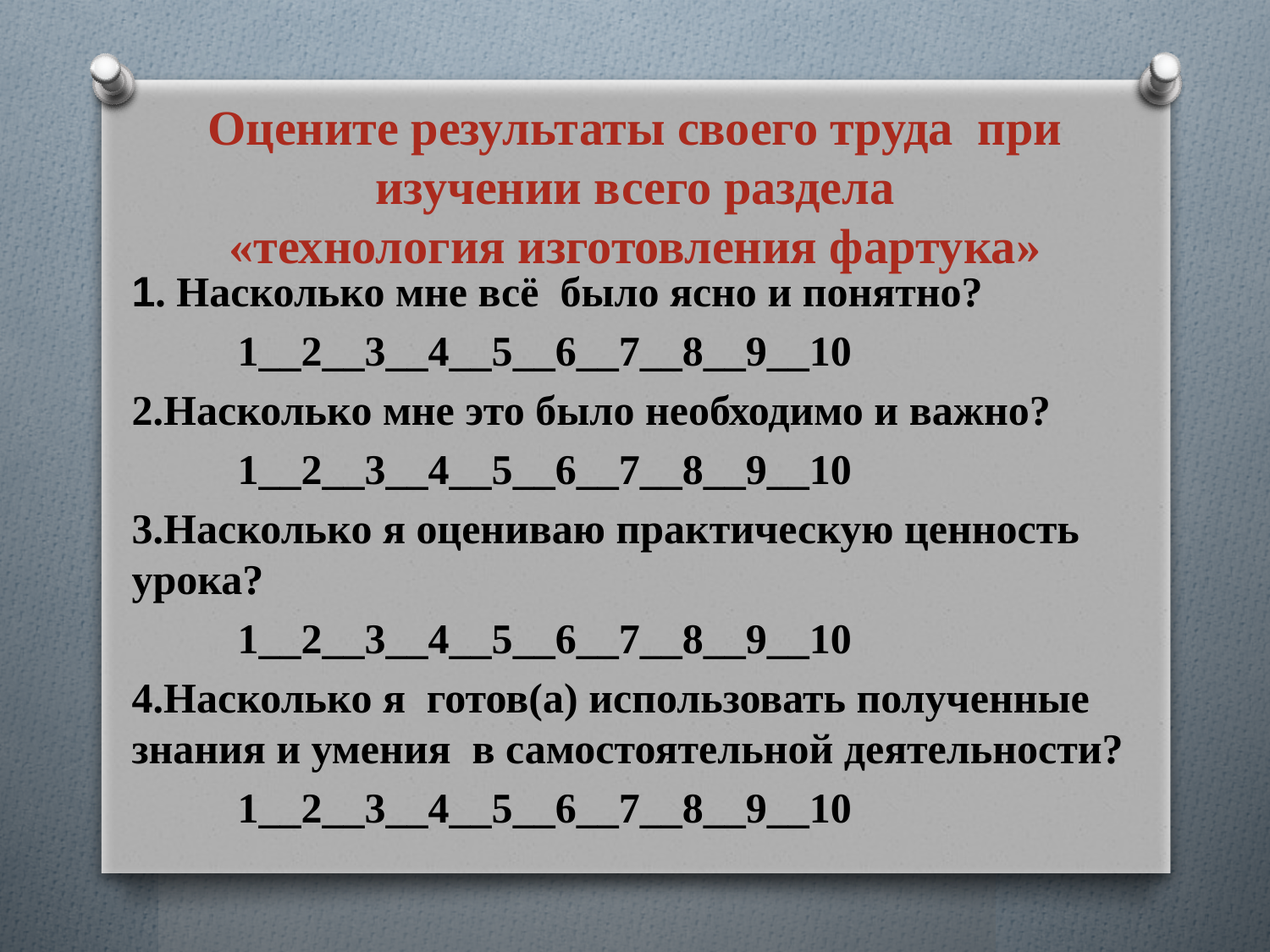

# Оцените результаты своего труда  при изучении всего раздела «технология изготовления фартука»
1. Насколько мне всё  было ясно и понятно?
          1__2__3__4__5__6__7__8__9__10
2.Насколько мне это было необходимо и важно?
          1__2__3__4__5__6__7__8__9__10
3.Насколько я оцениваю практическую ценность урока?
          1__2__3__4__5__6__7__8__9__10
4.Насколько я  готов(а) использовать полученные знания и умения  в самостоятельной деятельности?
          1__2__3__4__5__6__7__8__9__10